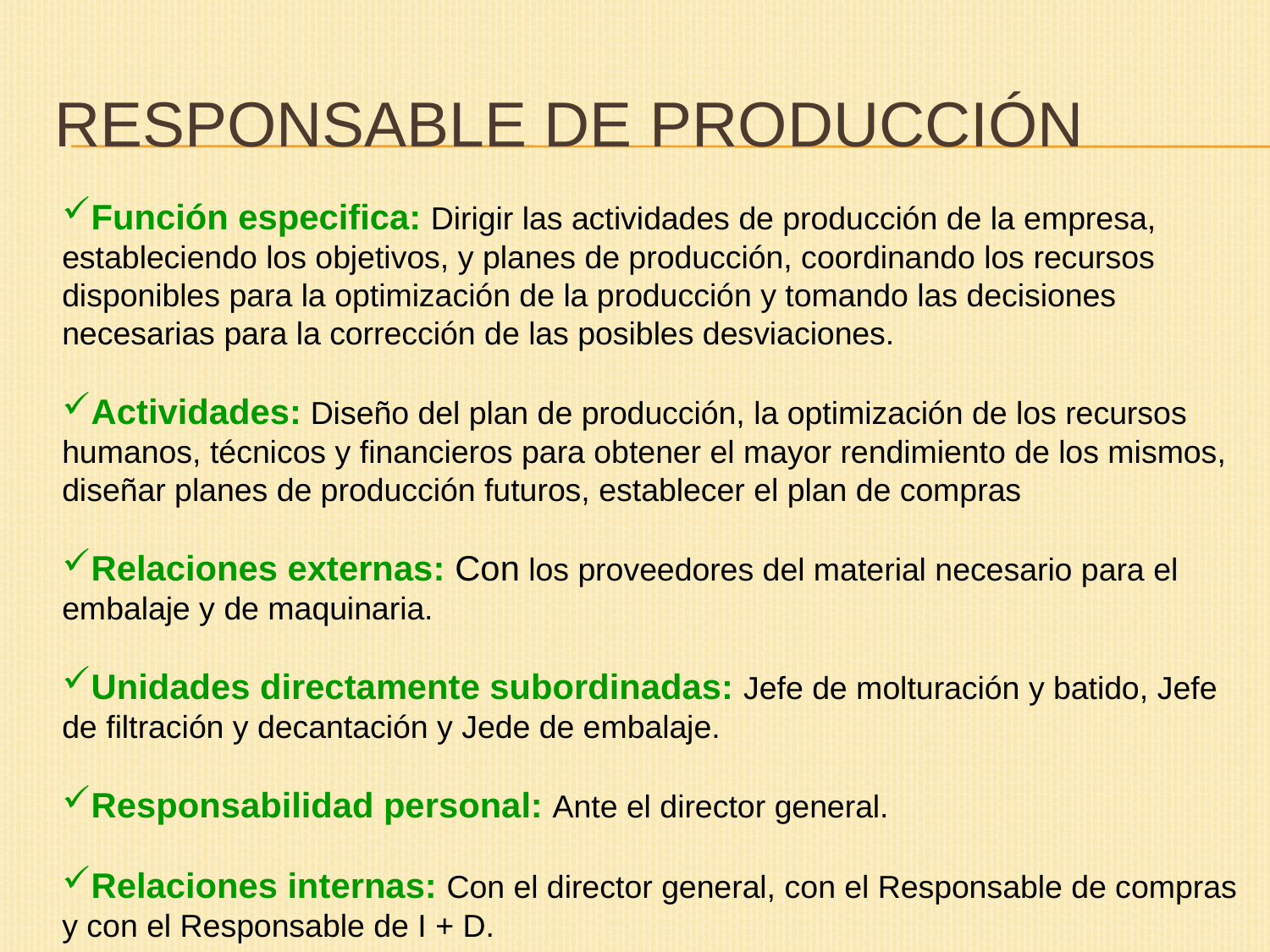

# responsable de producción
Función especifica: Dirigir las actividades de producción de la empresa, estableciendo los objetivos, y planes de producción, coordinando los recursos disponibles para la optimización de la producción y tomando las decisiones necesarias para la corrección de las posibles desviaciones.

Actividades: Diseño del plan de producción, la optimización de los recursos humanos, técnicos y financieros para obtener el mayor rendimiento de los mismos, diseñar planes de producción futuros, establecer el plan de compras

Relaciones externas: Con los proveedores del material necesario para el embalaje y de maquinaria.

Unidades directamente subordinadas: Jefe de molturación y batido, Jefe de filtración y decantación y Jede de embalaje.

Responsabilidad personal: Ante el director general.

Relaciones internas: Con el director general, con el Responsable de compras y con el Responsable de I + D.